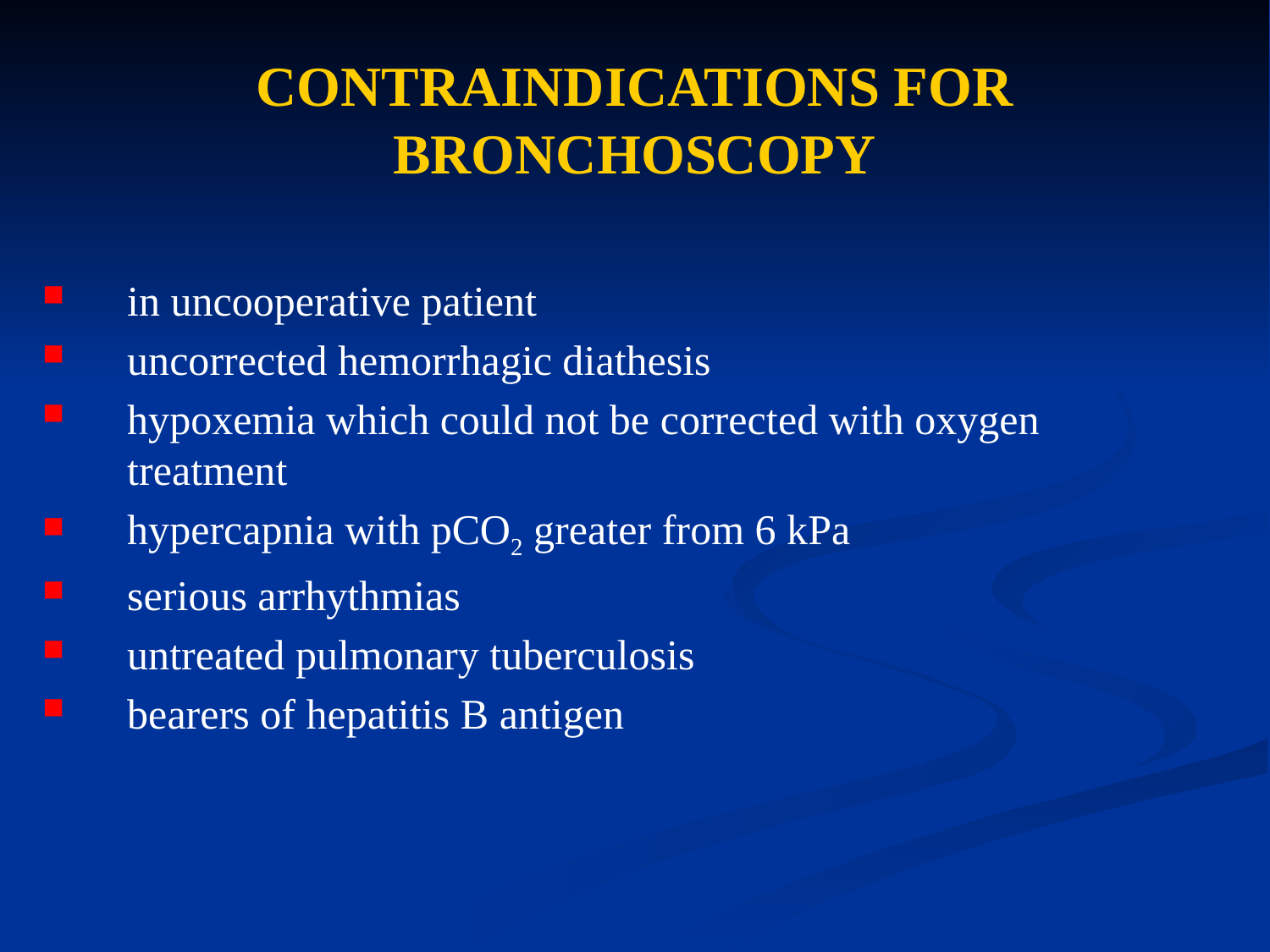

# CONTRAINDICATIONS FOR BRONCHOSCOPY

in uncooperative patient
uncorrected hemorrhagic diathesis
hypoxemia which could not be corrected with oxygen treatment
hypercapnia with pCO2 greater from 6 kPa
serious arrhythmias
untreated pulmonary tuberculosis
bearers of hepatitis B antigen